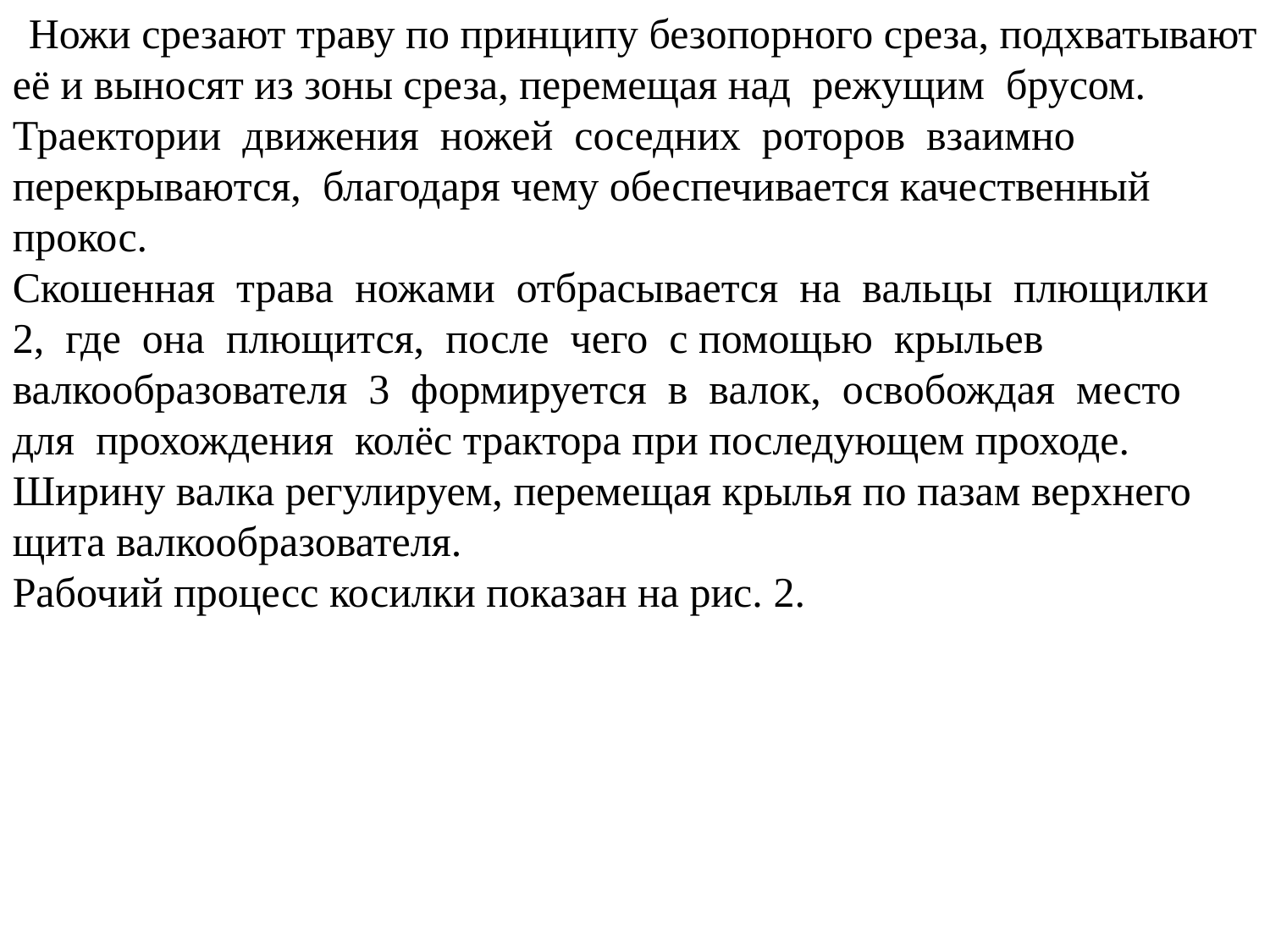

Ножи срезают траву по принципу безопорного среза, подхватывают её и выносят из зоны среза, перемещая над  режущим  брусом.  Траектории  движения  ножей  соседних  роторов  взаимно  перекрываются,  благодаря чему обеспечивается качественный прокос.
Скошенная  трава  ножами  отбрасывается  на  вальцы  плющилки  2,  где  она  плющится,  после  чего  с помощью  крыльев  валкообразователя  3  формируется  в  валок,  освобождая  место  для  прохождения  колёс трактора при последующем проходе. Ширину валка регулируем, перемещая крылья по пазам верхнего щита валкообразователя.
Рабочий процесс косилки показан на рис. 2.